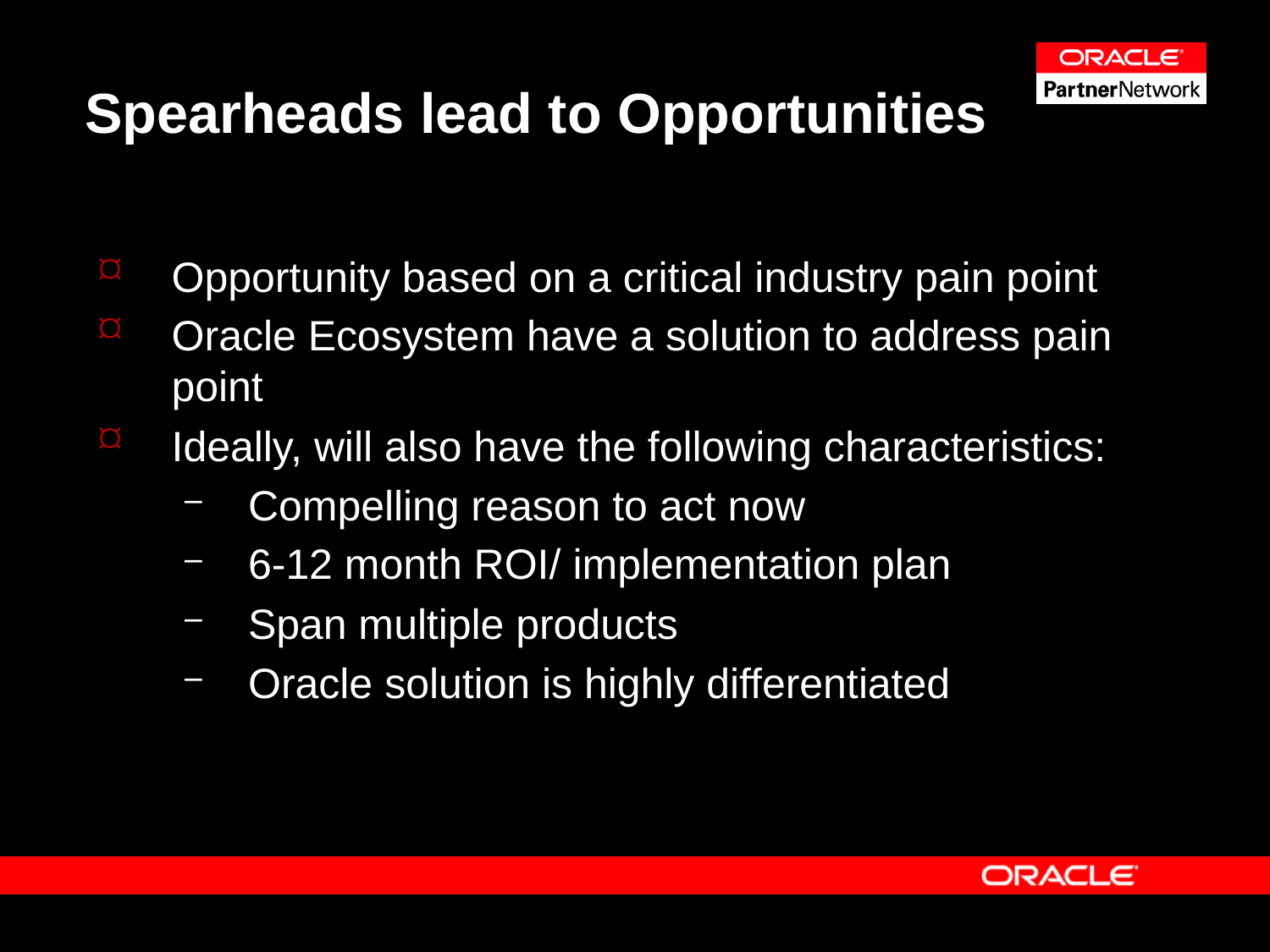

# Spearheads lead to Opportunities
Opportunity based on a critical industry pain point
Oracle Ecosystem have a solution to address pain point
Ideally, will also have the following characteristics:
Compelling reason to act now
6-12 month ROI/ implementation plan
Span multiple products
Oracle solution is highly differentiated